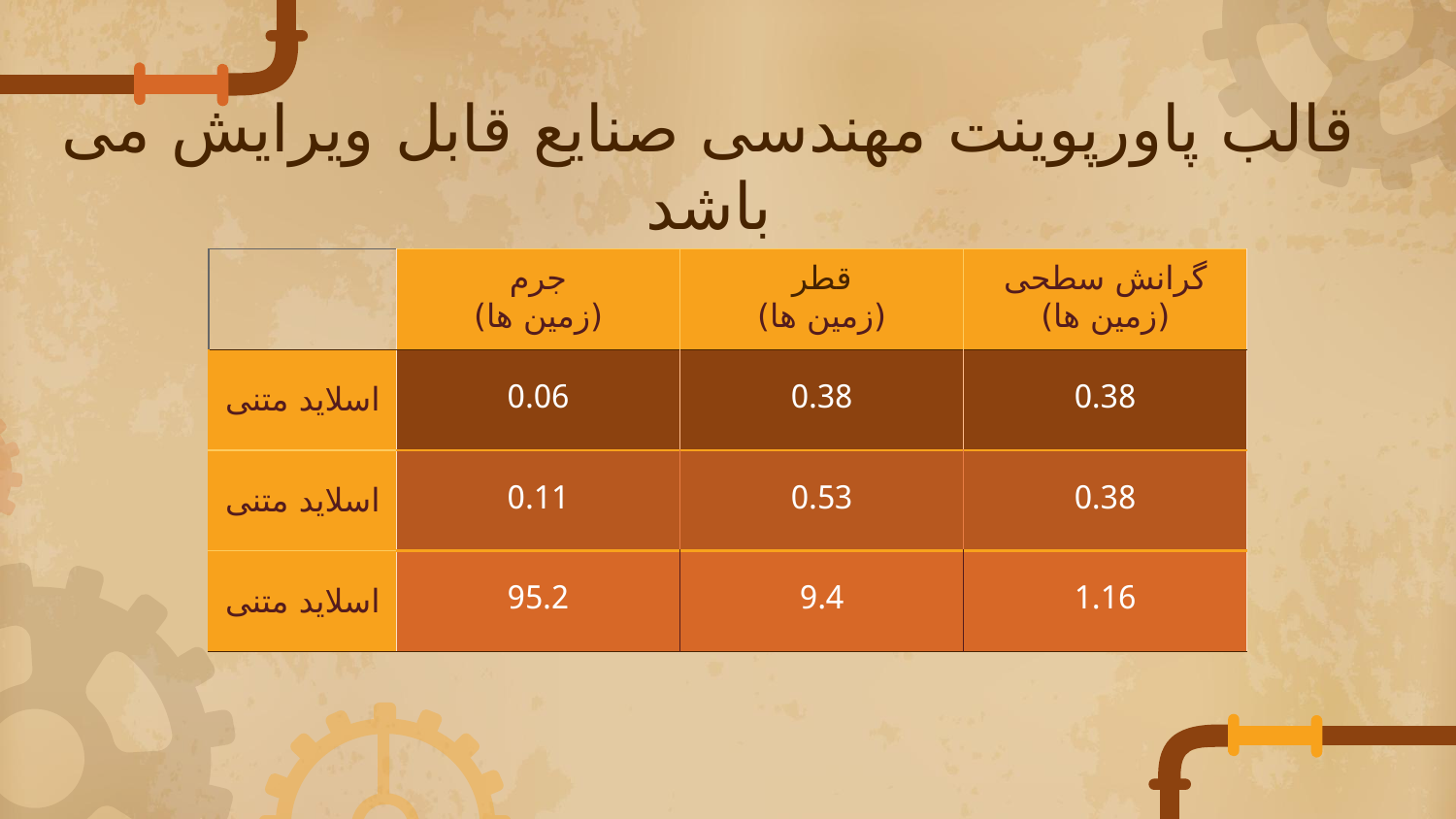

# قالب پاورپوینت مهندسی صنایع قابل ویرایش می باشد
|  | جرم (زمین ها) | قطر (زمین ها) | گرانش سطحی (زمین ها) |
| --- | --- | --- | --- |
| اسلاید متنی | 0.06 | 0.38 | 0.38 |
| اسلاید متنی | 0.11 | 0.53 | 0.38 |
| اسلاید متنی | 95.2 | 9.4 | 1.16 |